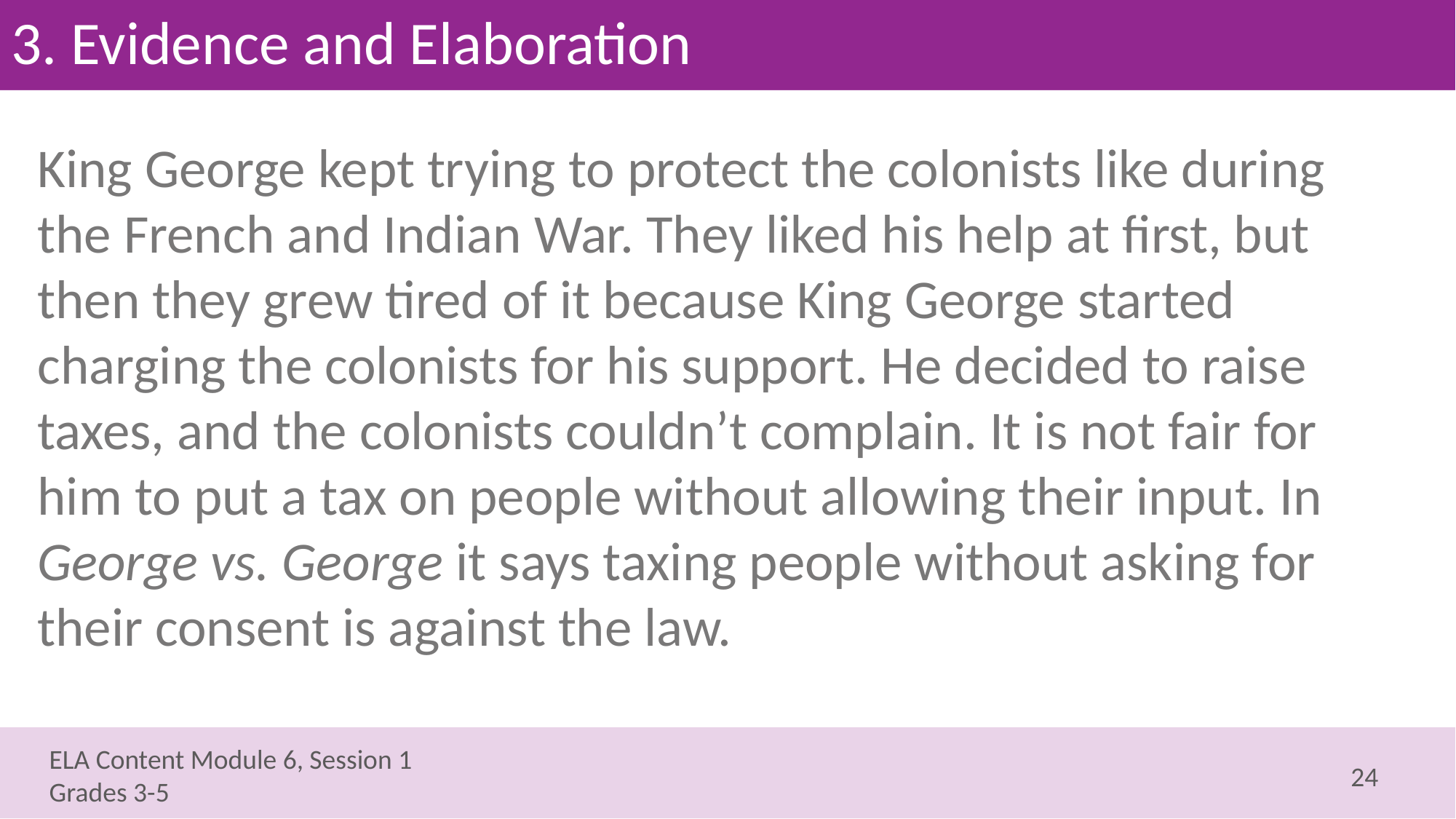

# 3. Evidence and Elaboration

King George kept trying to protect the colonists like during the French and Indian War. They liked his help at first, but then they grew tired of it because King George started charging the colonists for his support. He decided to raise taxes, and the colonists couldn’t complain. It is not fair for him to put a tax on people without allowing their input. In George vs. George it says taxing people without asking for their consent is against the law.

24